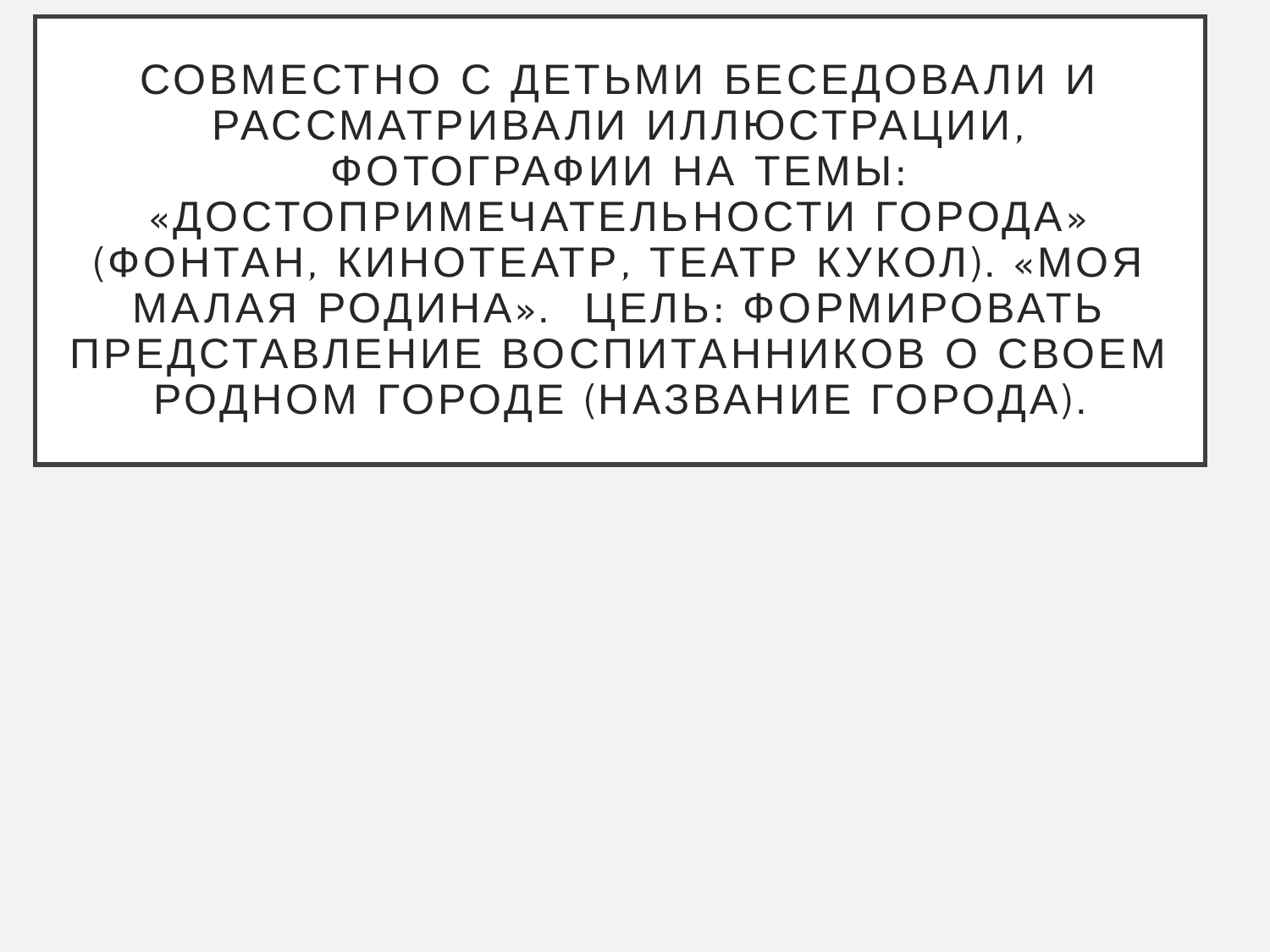

Совместно с детьми беседовали и рассматривали иллюстрации, фотографии на темы: «Достопримечательности города» (фонтан, кинотеатр, театр кукол). «Моя малая Родина».  Цель: формировать представление воспитанников о своем родном городе (название города).